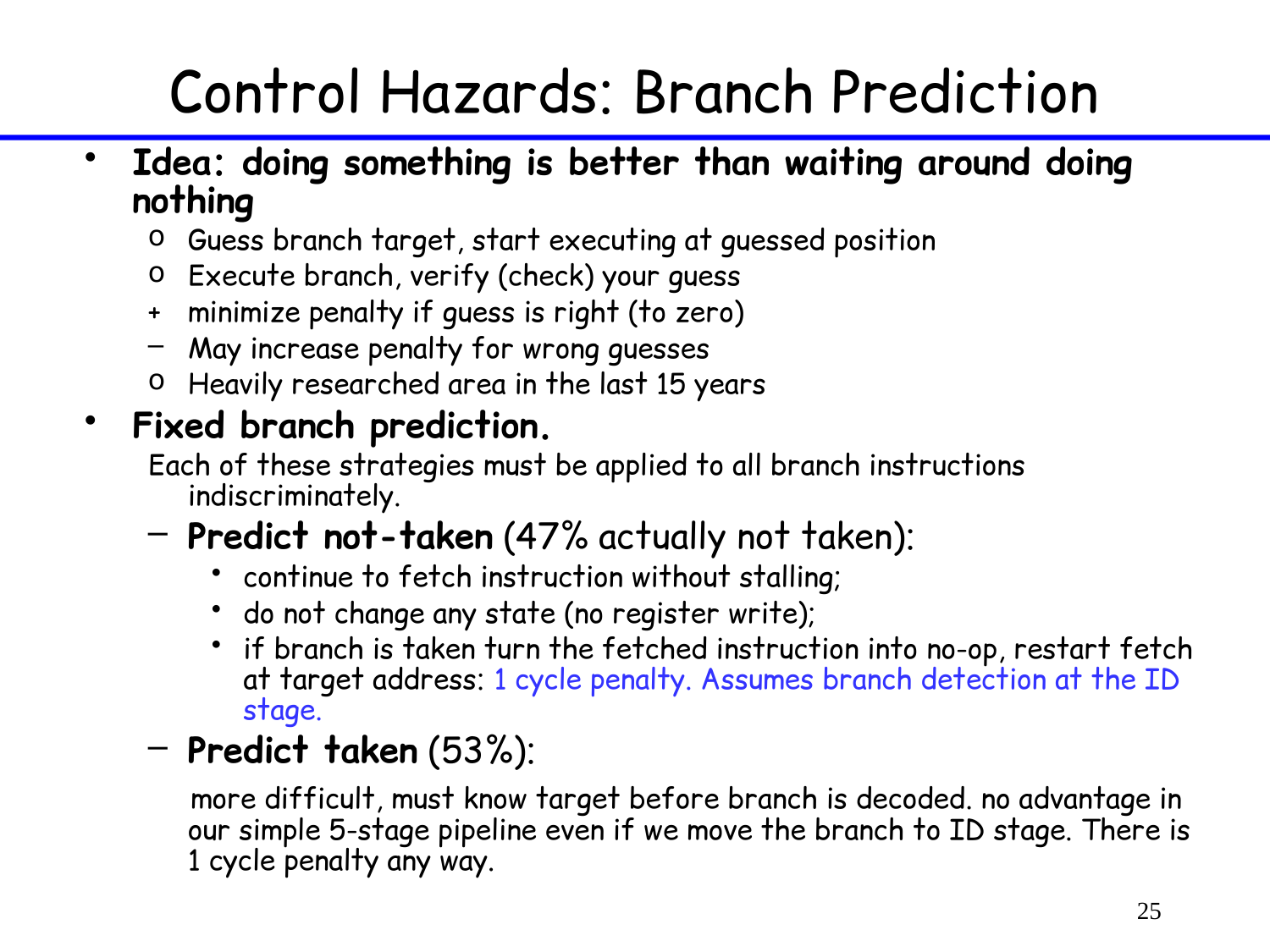

# Control Hazards: Branch Prediction
Idea: doing something is better than waiting around doing nothing
Guess branch target, start executing at guessed position
Execute branch, verify (check) your guess
+	minimize penalty if guess is right (to zero)
May increase penalty for wrong guesses
Heavily researched area in the last 15 years
Fixed branch prediction.
Each of these strategies must be applied to all branch instructions indiscriminately.
Predict not-taken (47% actually not taken):
continue to fetch instruction without stalling;
do not change any state (no register write);
if branch is taken turn the fetched instruction into no-op, restart fetch at target address: 1 cycle penalty. Assumes branch detection at the ID stage.
Predict taken (53%):
    more difficult, must know target before branch is decoded. no advantage in our simple 5-stage pipeline even if we move the branch to ID stage. There is 1 cycle penalty any way.
25